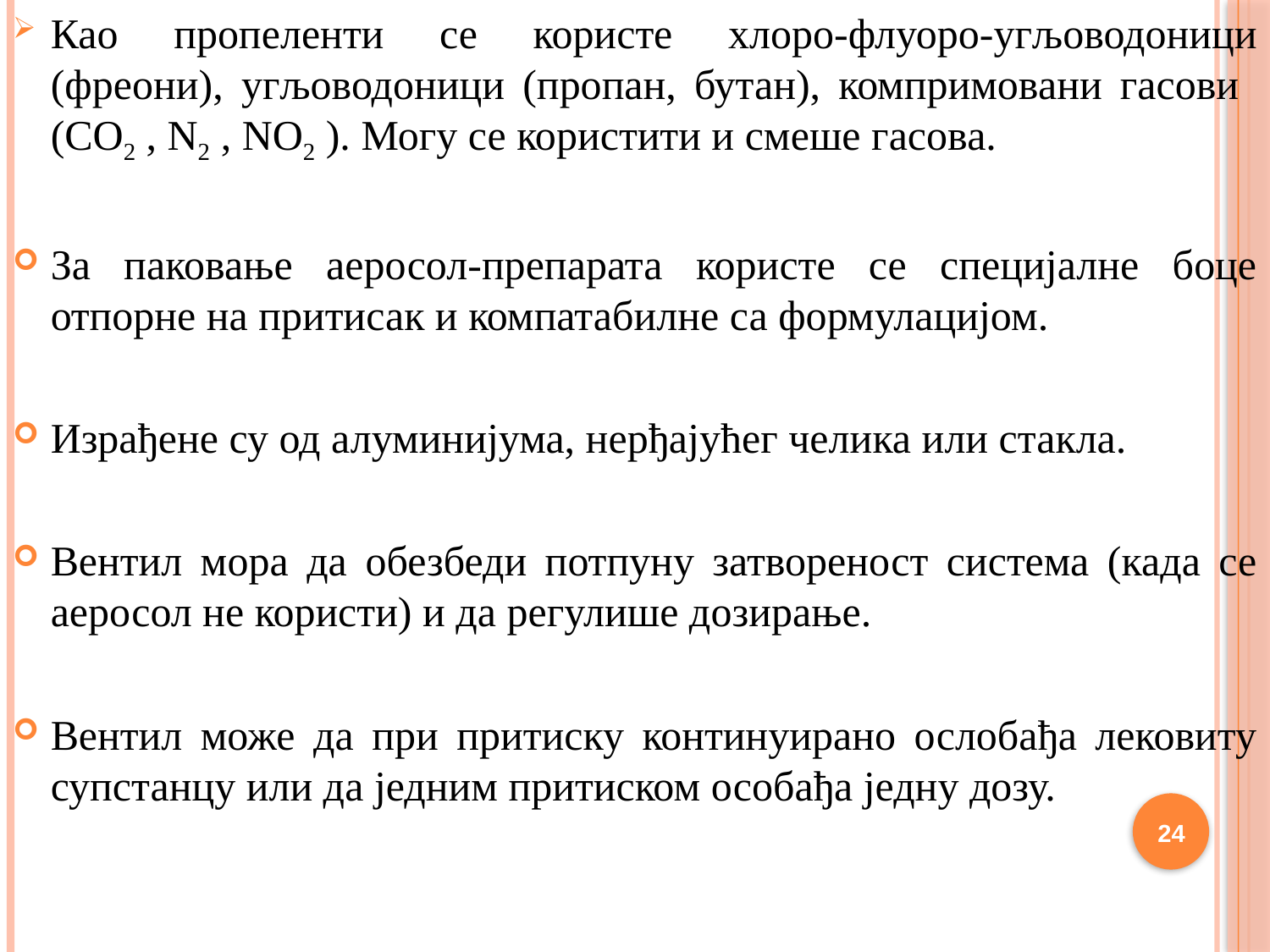

Као пропеленти се користе хлоро-флуоро-угљоводоници (фреони), угљоводоници (пропан, бутан), компримовани гасови  (CO2 , N2 , NO2 ). Могу се користити и смеше гасова.

За паковање аеросол-препарата користе се специјалне боце отпорне на притисак и компатабилне са формулацијом.

Израђене су од алуминијума, нерђајућег челика или стакла.

Вентил мора да oбезбеди потпуну затвореност система (када се аеросол не користи) и да регулише дозирање.

Вентил може да при притиску континуирано ослобађа лековиту супстанцу или да једним притиском особађа једну дозу.

24